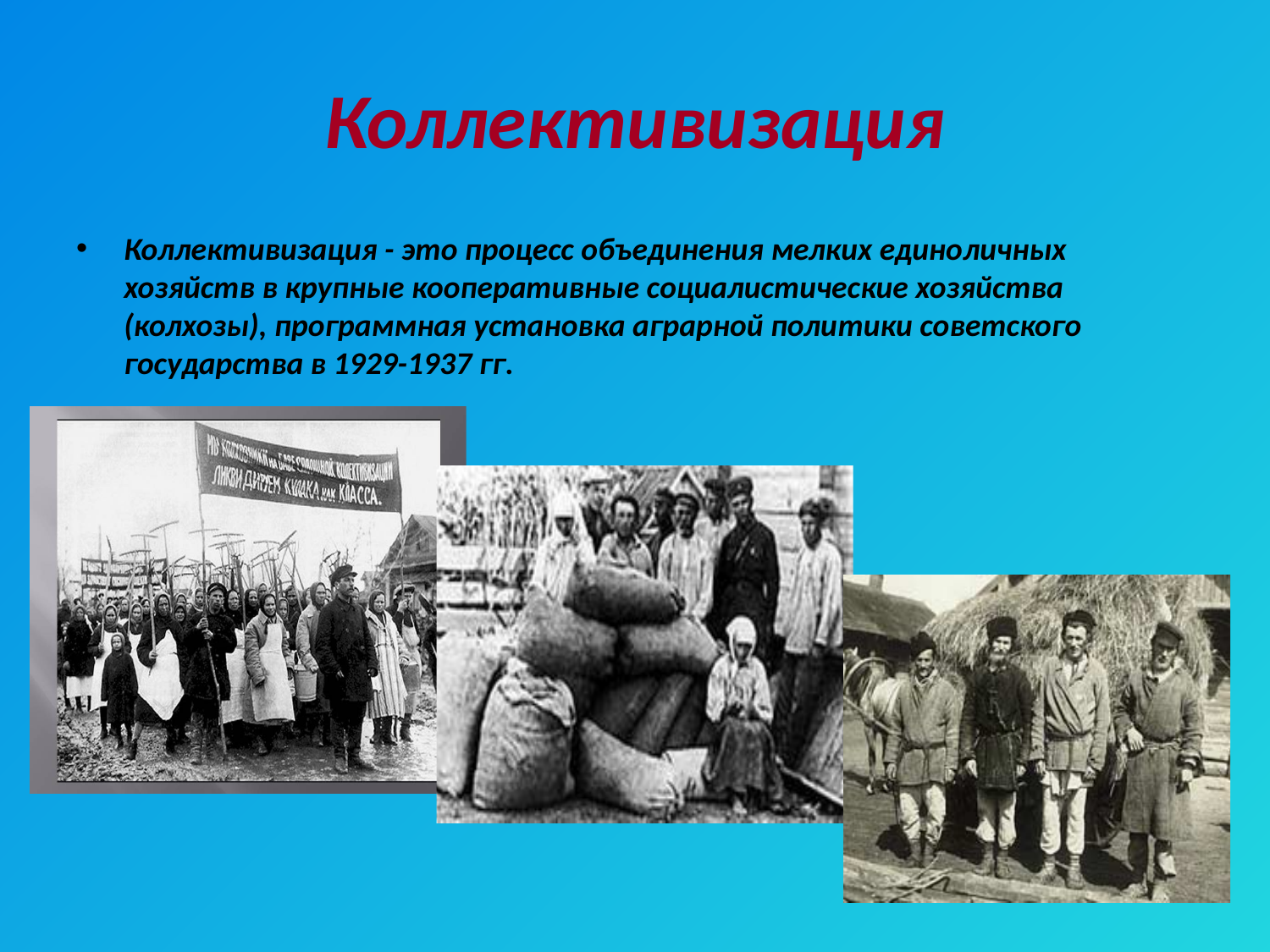

# Коллективизация
Коллективизация - это процесс объединения мелких едино­личных хозяйств в крупные кооперативные социалистические хозяйства (колхозы), программная установка аграрной поли­тики советского государства в 1929-1937 гг.